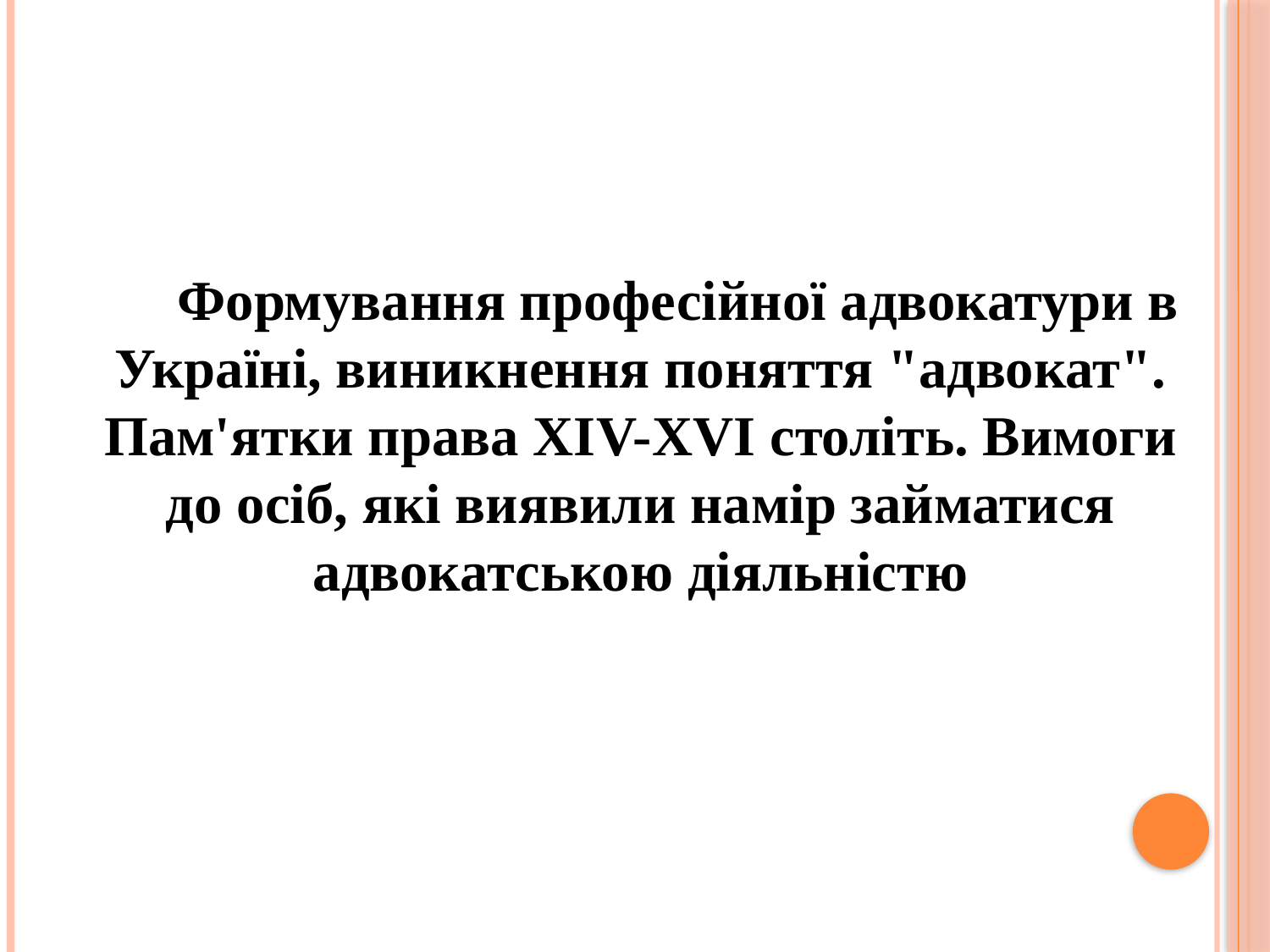

Формування професійної адвокатури в Україні, виникнення поняття "адвокат". Пам'ятки права ХІV-ХVІ століть. Вимоги до осіб, які виявили намір займатися адвокатською діяльністю